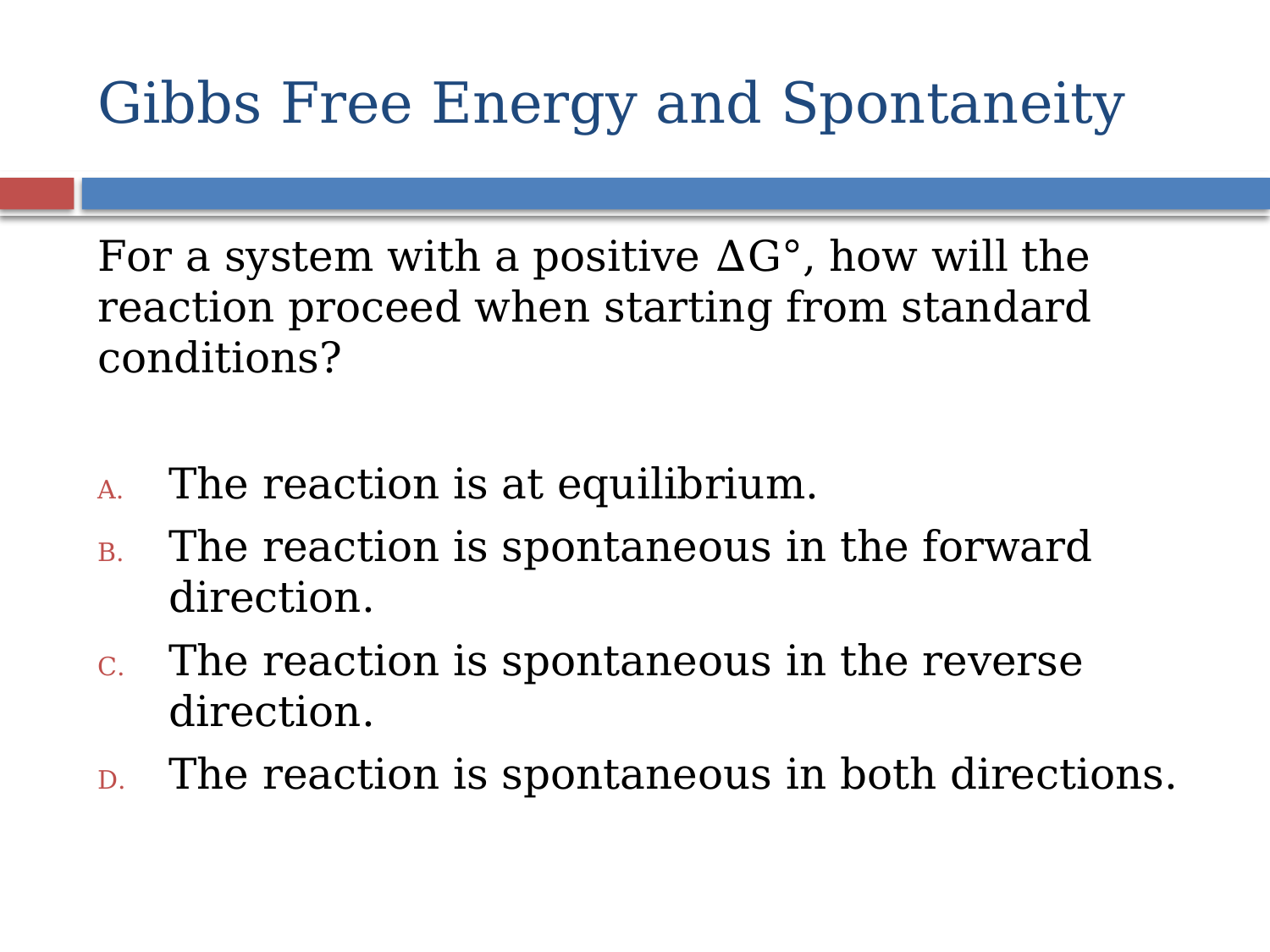

# Gibbs Free Energy and Spontaneity
For a system with a positive ΔG°, how will the reaction proceed when starting from standard conditions?

The reaction is at equilibrium.
The reaction is spontaneous in the forward direction.
The reaction is spontaneous in the reverse direction.
The reaction is spontaneous in both directions.